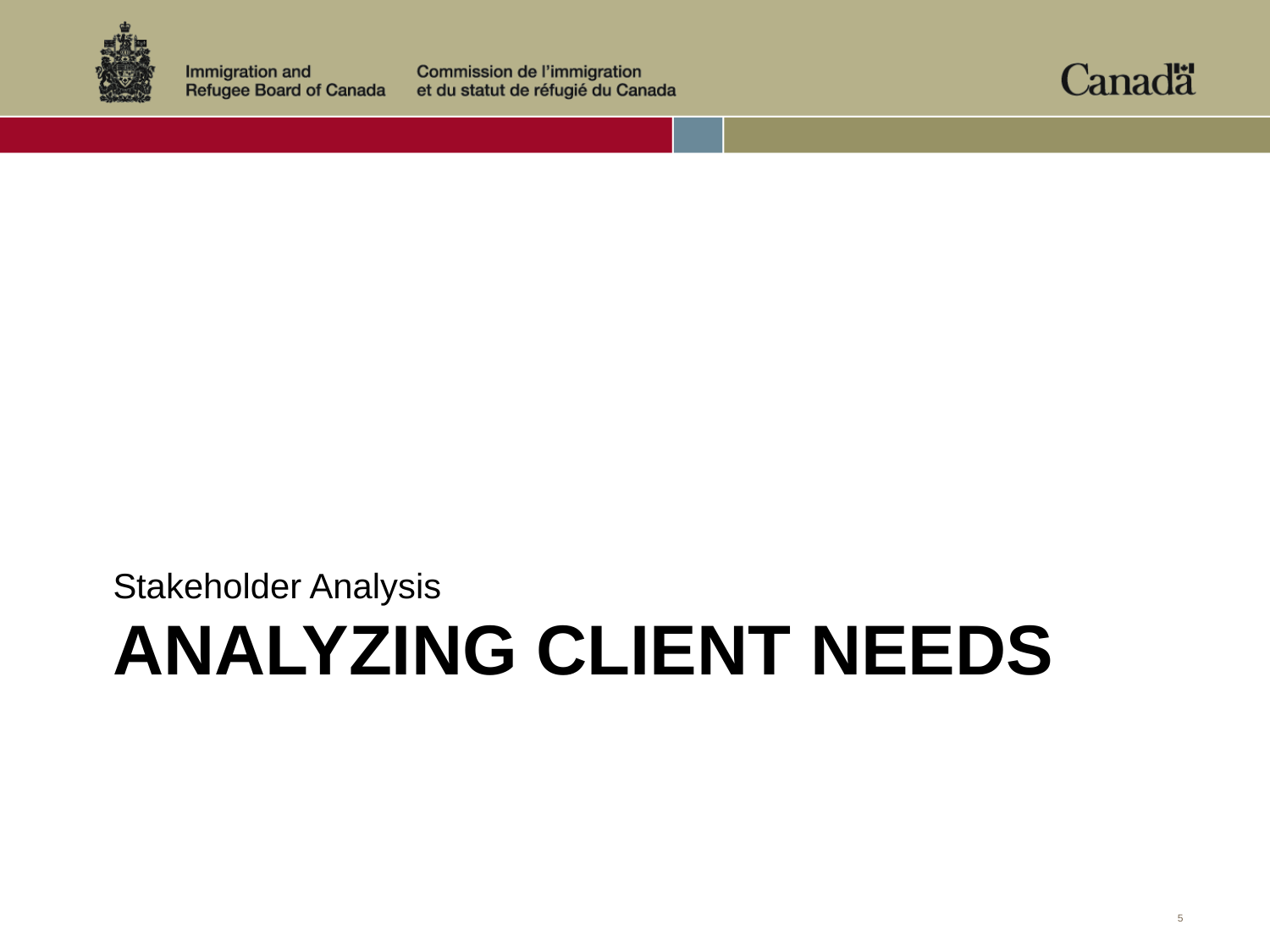

Stakeholder Analysis
# Analyzing Client Needs
5